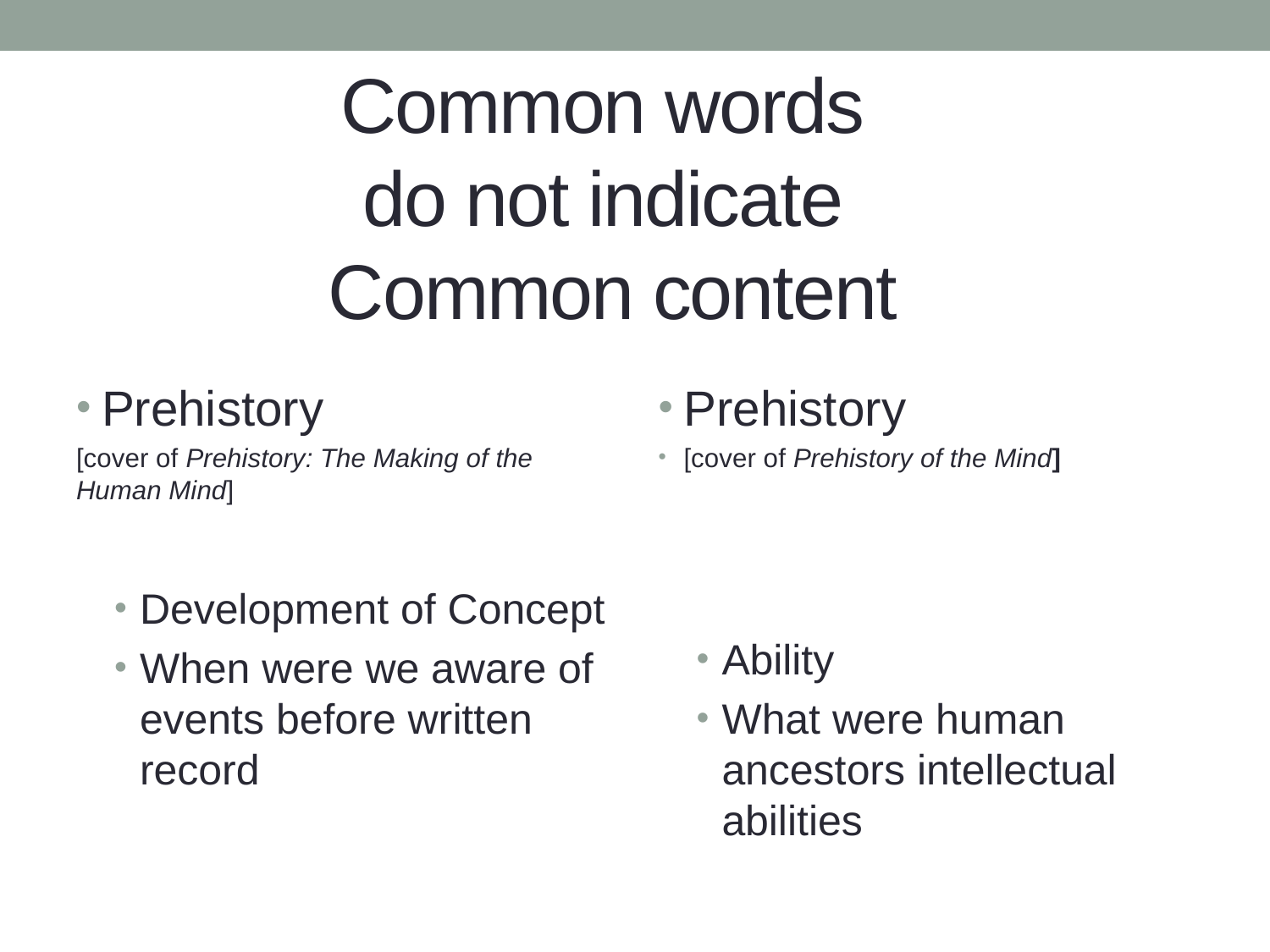

# Common words do not indicate Common content

Prehistory
[cover of Prehistory: The Making of the Human Mind]

Development of Concept
When were we aware of events before written record

Prehistory
[cover of Prehistory of the Mind]

Ability
What were human ancestors intellectual abilities